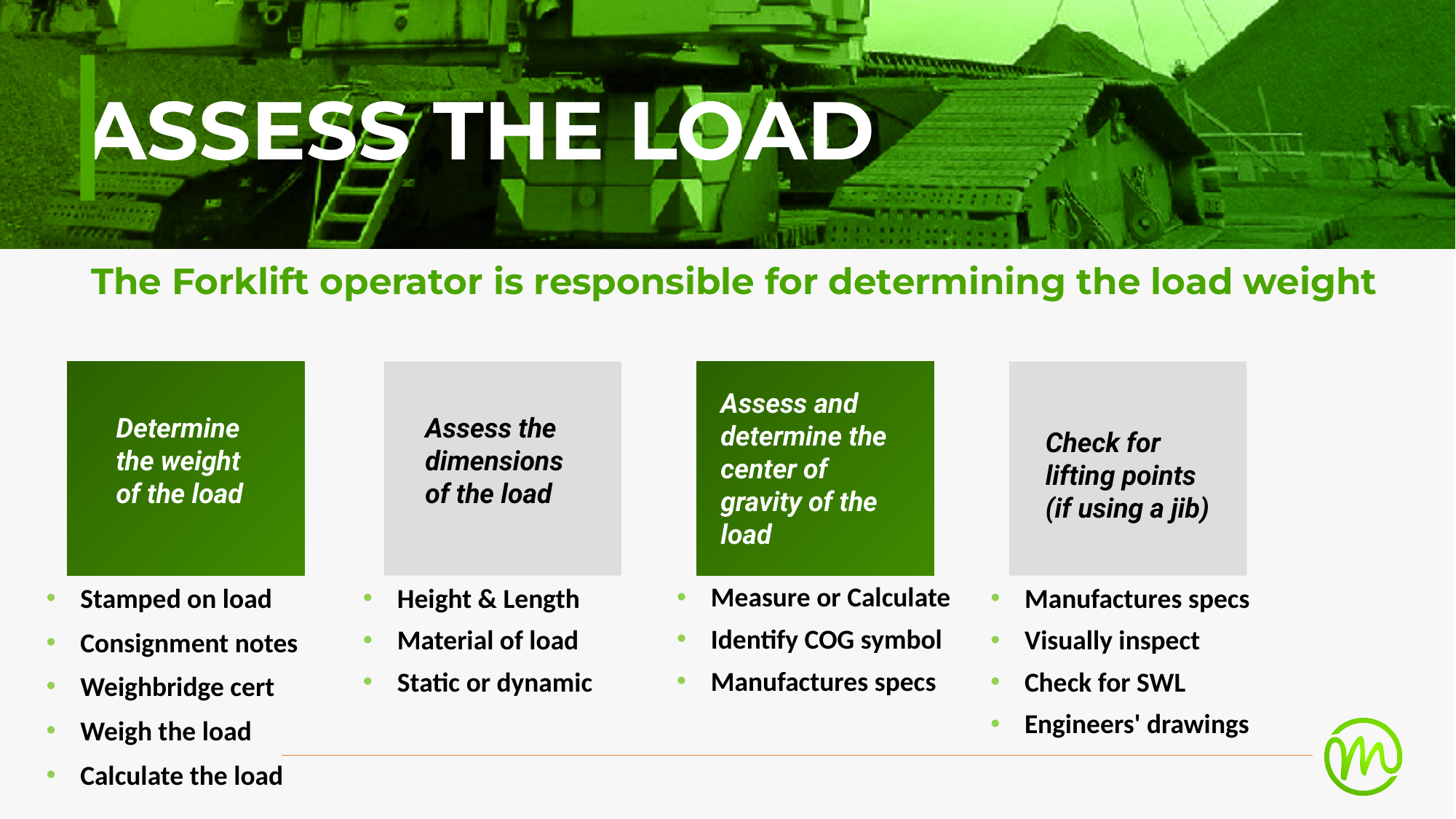

Assess the load
The Forklift operator is responsible for determining the load weight

Assess and determine the center of gravity of the load
Determine the weight of the load
Assess the dimensions of the load
Check for lifting points
(if using a jib)
Measure or Calculate
Identify COG symbol
Manufactures specs
Stamped on load
Consignment notes
Weighbridge cert
Weigh the load
Calculate the load
Height & Length
Material of load
Static or dynamic
Manufactures specs
Visually inspect
Check for SWL
Engineers' drawings